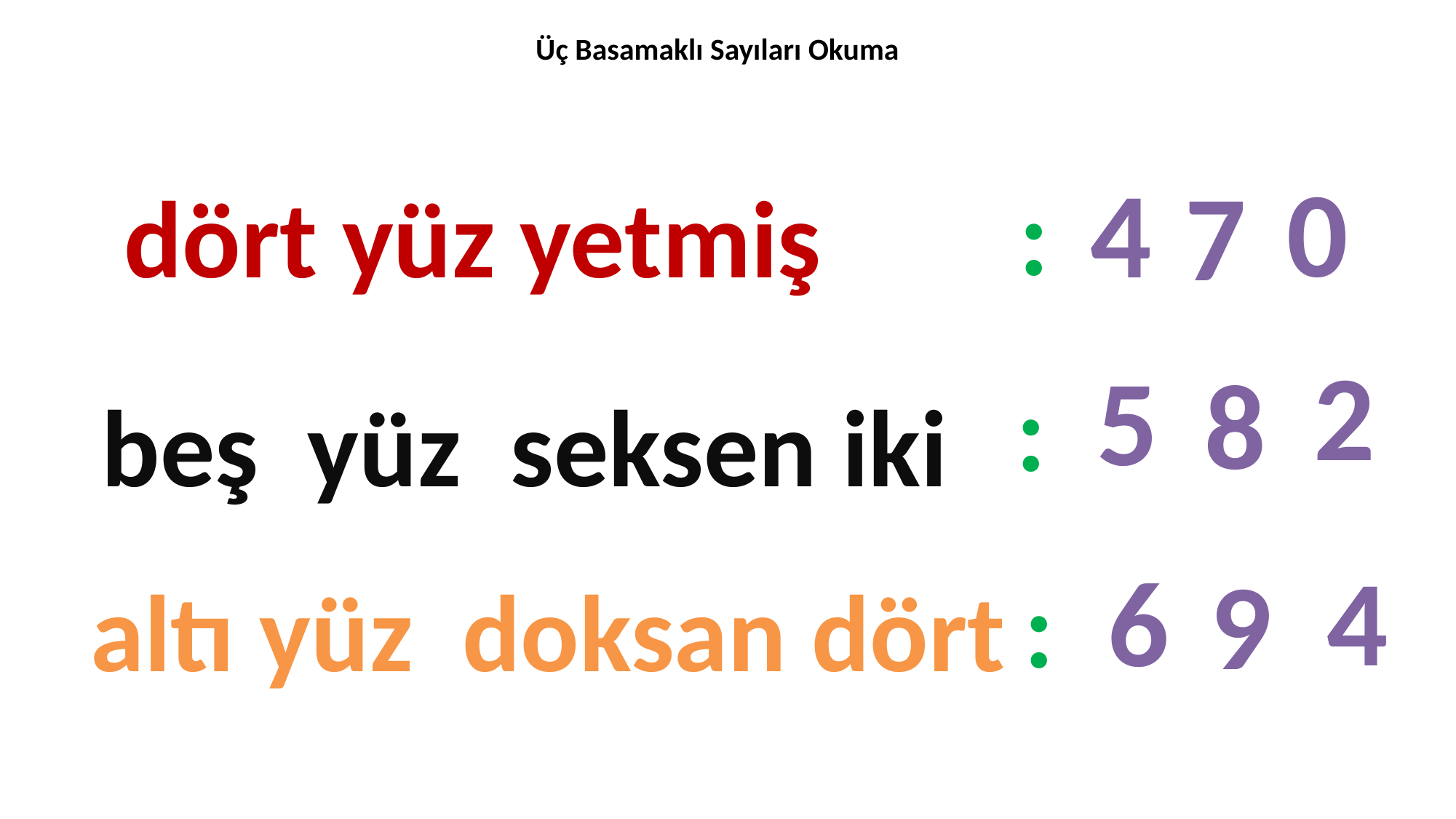

Üç Basamaklı Sayıları Okuma
 0
 4
 7
 :
  dört yüz yetmiş
 2
 5
 8
 :
 beş  yüz  seksen iki
 4
 6
 9
 :
altı yüz  doksan dört